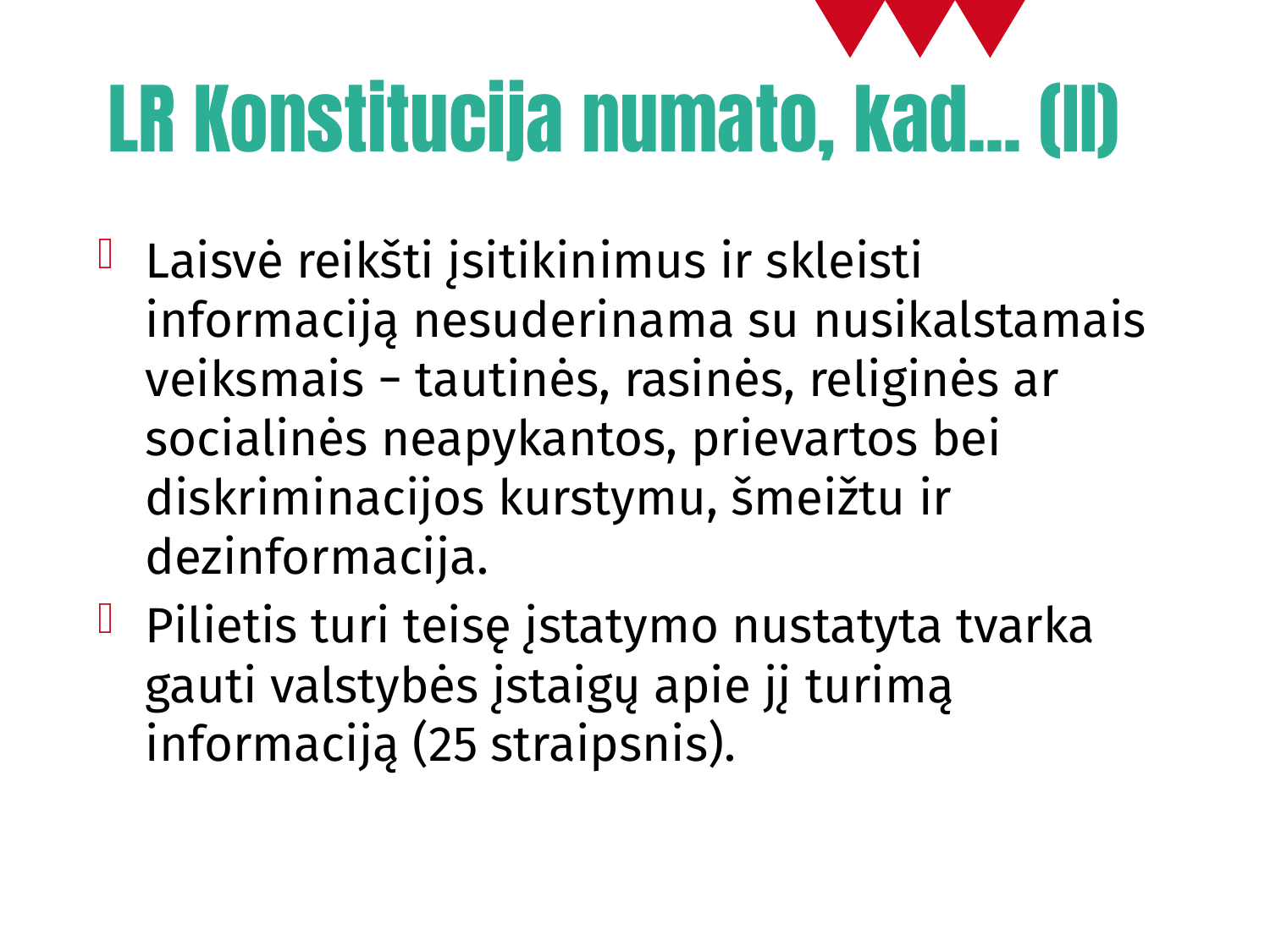

# LR Konstitucija numato, kad... (II)
Laisvė reikšti įsitikinimus ir skleisti informaciją nesuderinama su nusikalstamais veiksmais − tautinės, rasinės, religinės ar socialinės neapykantos, prievartos bei diskriminacijos kurstymu, šmeižtu ir dezinformacija.
Pilietis turi teisę įstatymo nustatyta tvarka gauti valstybės įstaigų apie jį turimą informaciją (25 straipsnis).